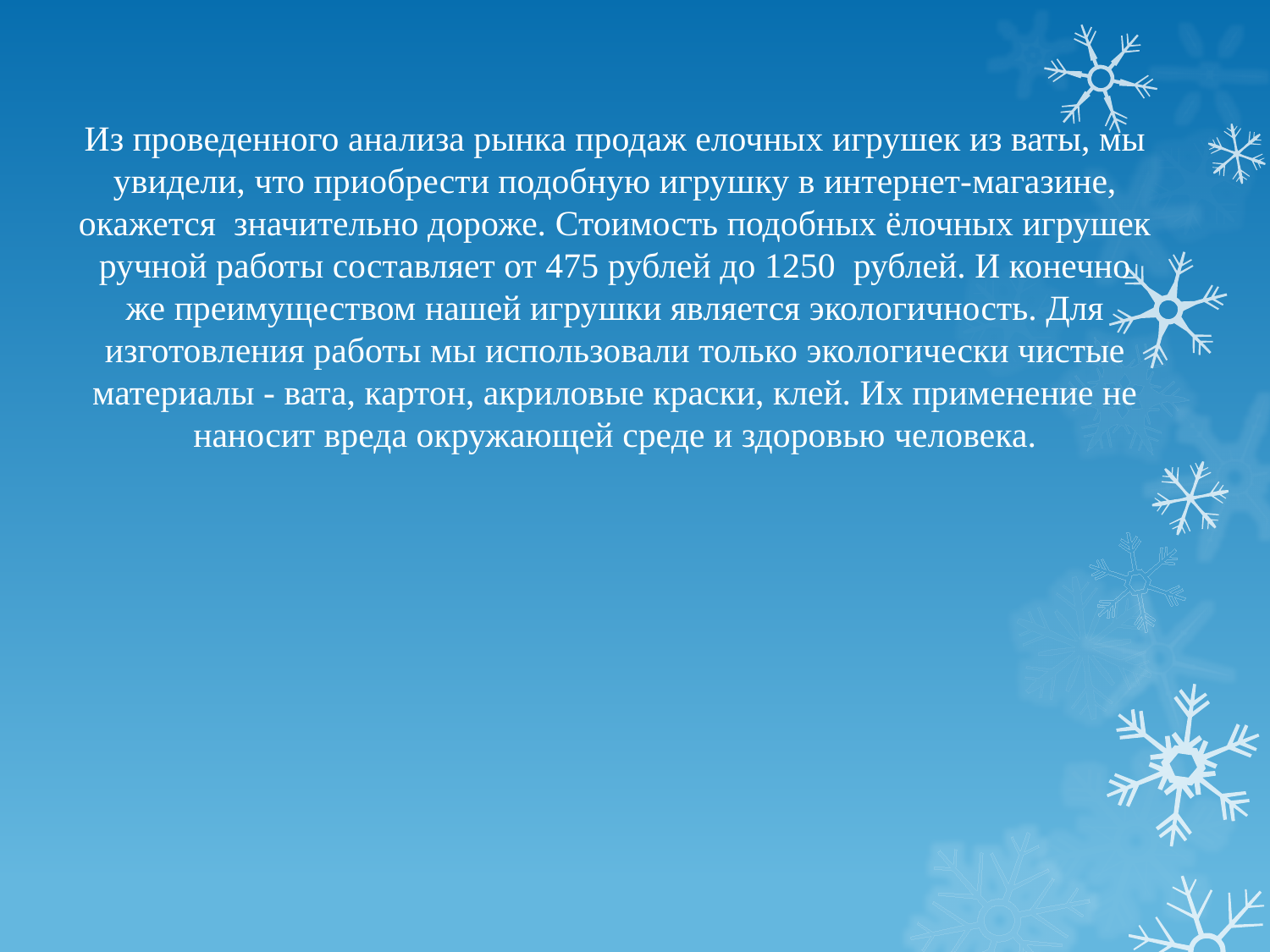

# Из проведенного анализа рынка продаж елочных игрушек из ваты, мы увидели, что приобрести подобную игрушку в интернет-магазине, окажется  значительно дороже. Стоимость подобных ёлочных игрушек ручной работы составляет от 475 рублей до 1250  рублей. И конечно же преимуществом нашей игрушки является экологичность. Для изготовления работы мы использовали только экологически чистые материалы - вата, картон, акриловые краски, клей. Их применение не наносит вреда окружающей среде и здоровью человека.